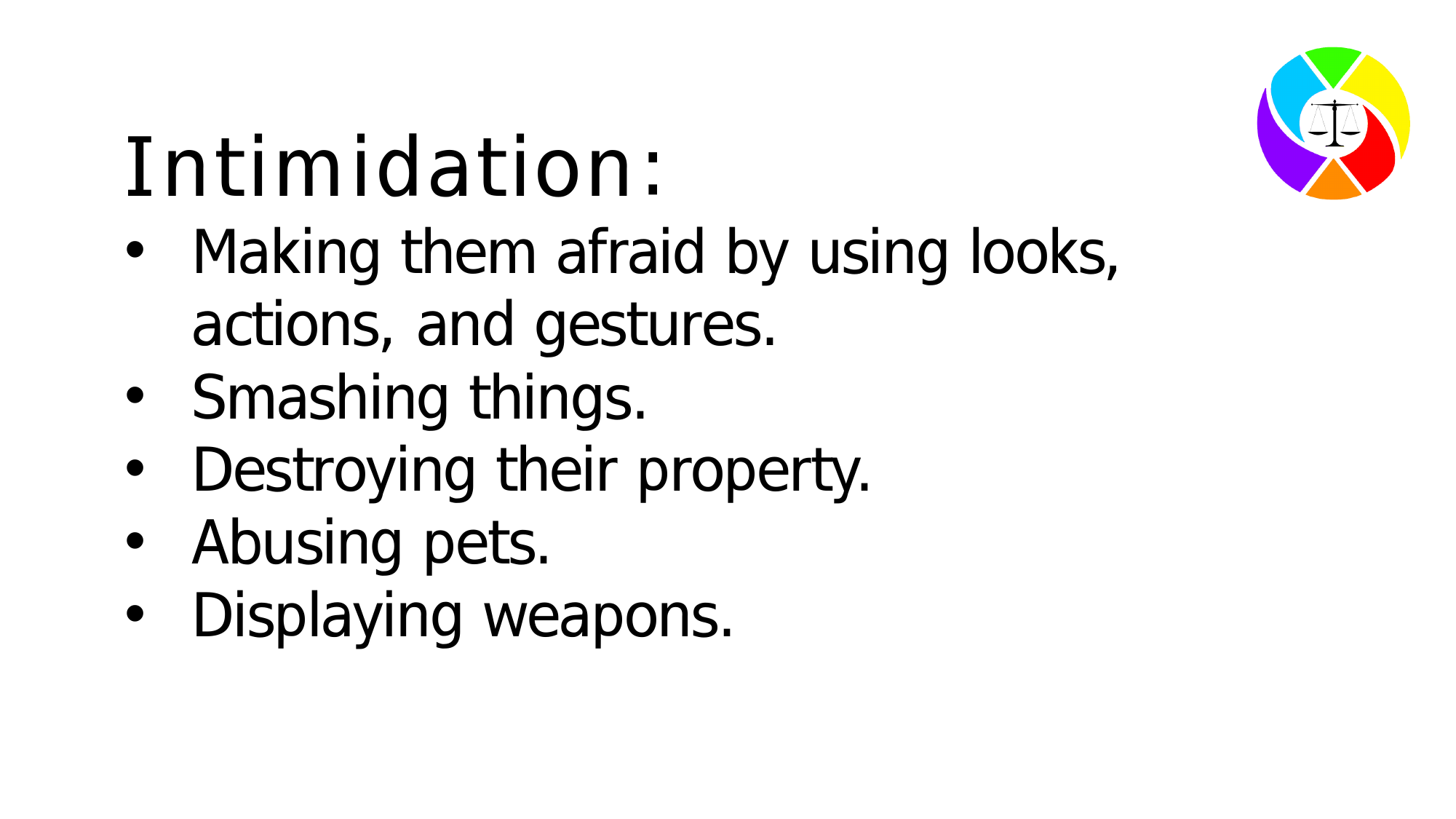

Intimidation:
Making them afraid by using looks, actions, and gestures.
Smashing things.
Destroying their property.
Abusing pets.
Displaying weapons.